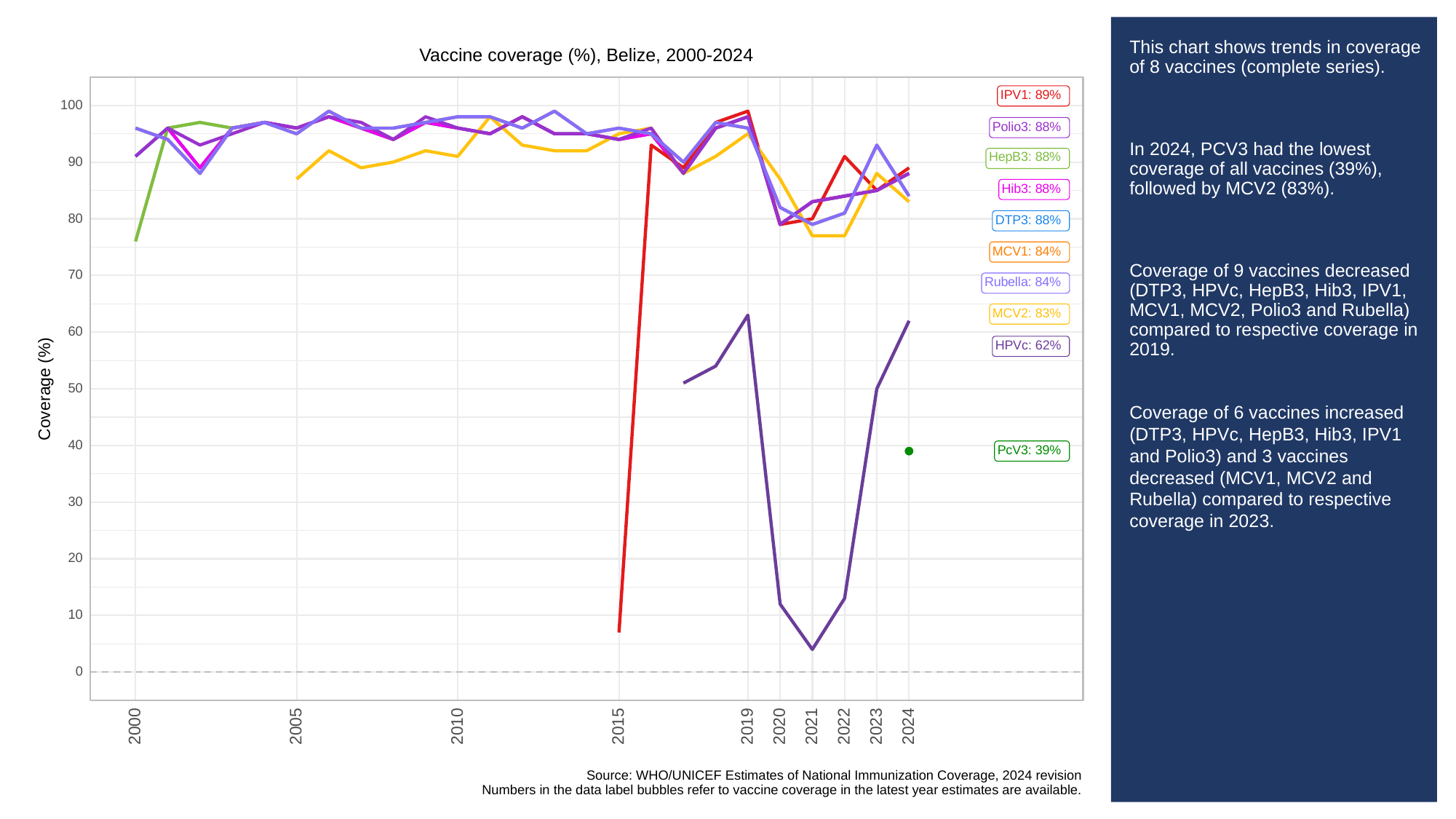

# This chart shows trends in coverage of 8 vaccines (complete series).

In 2024, PCV3 had the lowest coverage of all vaccines (39%), followed by MCV2 (83%).

Coverage of 9 vaccines decreased (DTP3, HPVc, HepB3, Hib3, IPV1, MCV1, MCV2, Polio3 and Rubella) compared to respective coverage in 2019.

Coverage of 6 vaccines increased (DTP3, HPVc, HepB3, Hib3, IPV1 and Polio3) and 3 vaccines decreased (MCV1, MCV2 and Rubella) compared to respective coverage in 2023.

Vaccine coverage (%), Belize, 2000-2024

IPV1: 89%

100

Polio3: 88%

HepB3: 88%
90

Hib3: 88%

80
DTP3: 88%

MCV1: 84%

70

Rubella: 84%

MCV2: 83%

60

HPVc: 62%

Coverage (%)
50

40

PcV3: 39%

30

20

10

0

2023
2000
2005
2010
2015
2019
2020
2021
2022
2024
Source: WHO/UNICEF Estimates of National Immunization Coverage, 2024 revision
Numbers in the data label bubbles refer to vaccine coverage in the latest year estimates are available.